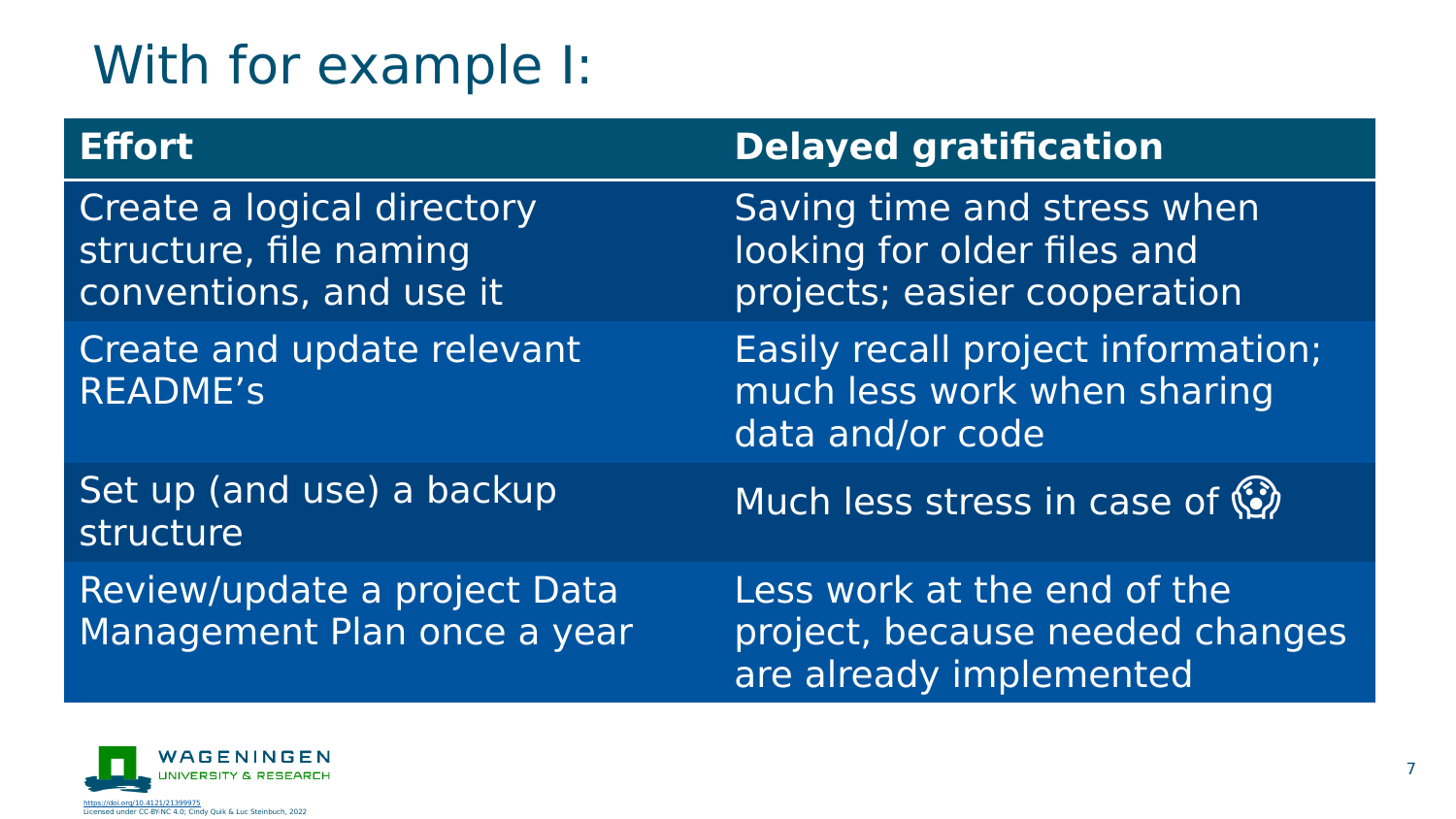

# With for example I:
| Effort | Delayed gratification |
| --- | --- |
| Create a logical directory structure, file naming conventions, and use it | Saving time and stress when looking for older files and projects; easier cooperation |
| Create and update relevant README’s | Easily recall project information; much less work when sharing data and/or code |
| Set up (and use) a backup structure | Much less stress in case of 😱 |
| Review/update a project Data Management Plan once a year | Less work at the end of the project, because needed changes are already implemented |
7